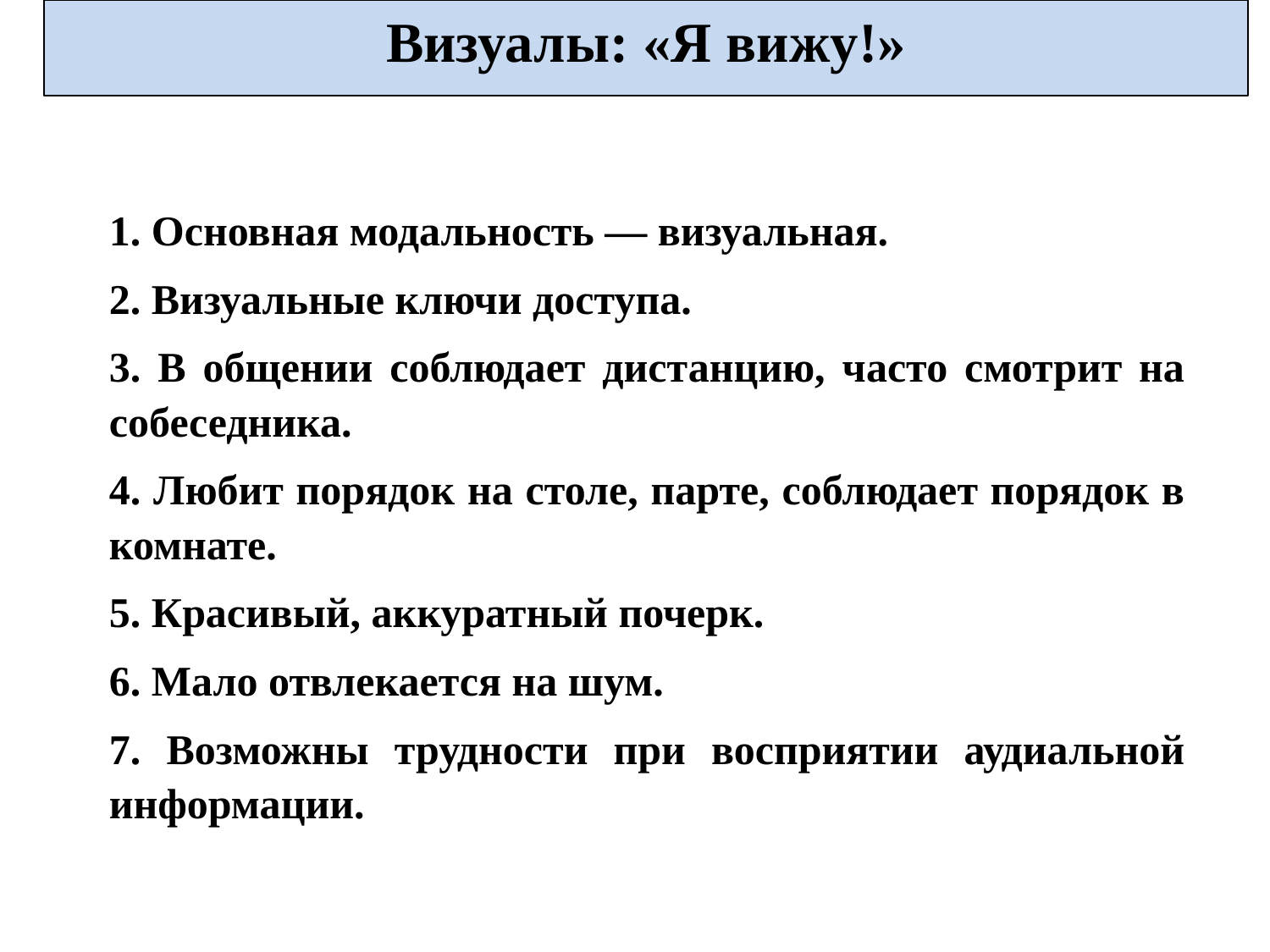

Визуалы: «Я вижу!»

1. Основная модальность — визуальная.
2. Визуальные ключи доступа.
3. В общении соблюдает дистанцию, часто смотрит на собеседника.
4. Любит порядок на столе, парте, соблюдает порядок в комнате.
5. Красивый, аккуратный почерк.
6. Мало отвлекается на шум.
7. Возможны трудности при восприятии аудиальной информации.